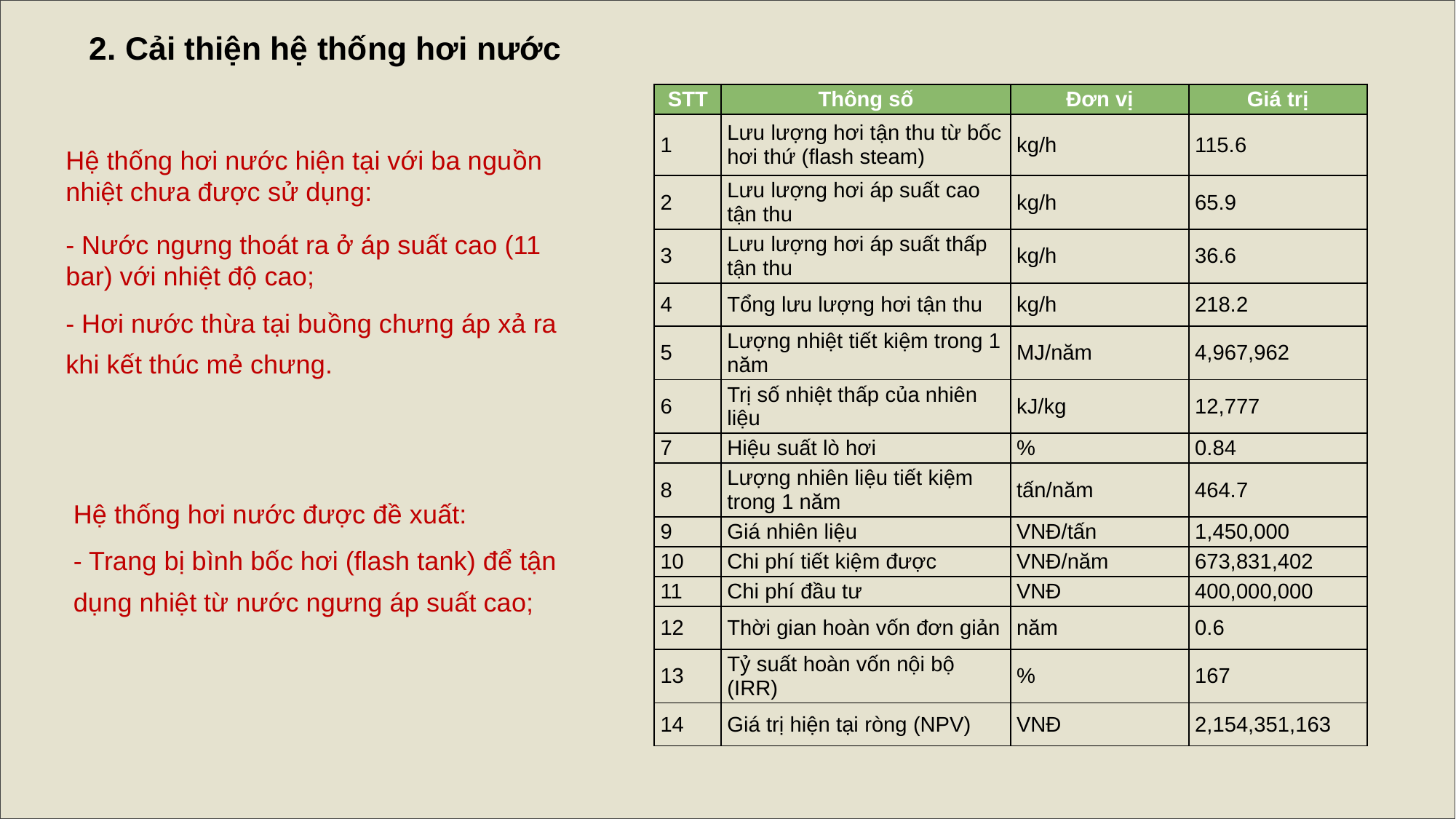

2. Cải thiện hệ thống hơi nước
| STT | Thông số | Đơn vị | Giá trị |
| --- | --- | --- | --- |
| 1 | Lưu lượng hơi tận thu từ bốc hơi thứ (flash steam) | kg/h | 115.6 |
| 2 | Lưu lượng hơi áp suất cao tận thu | kg/h | 65.9 |
| 3 | Lưu lượng hơi áp suất thấp tận thu | kg/h | 36.6 |
| 4 | Tổng lưu lượng hơi tận thu | kg/h | 218.2 |
| 5 | Lượng nhiệt tiết kiệm trong 1 năm | MJ/năm | 4,967,962 |
| 6 | Trị số nhiệt thấp của nhiên liệu | kJ/kg | 12,777 |
| 7 | Hiệu suất lò hơi | % | 0.84 |
| 8 | Lượng nhiên liệu tiết kiệm trong 1 năm | tấn/năm | 464.7 |
| 9 | Giá nhiên liệu | VNĐ/tấn | 1,450,000 |
| 10 | Chi phí tiết kiệm được | VNĐ/năm | 673,831,402 |
| 11 | Chi phí đầu tư | VNĐ | 400,000,000 |
| 12 | Thời gian hoàn vốn đơn giản | năm | 0.6 |
| 13 | Tỷ suất hoàn vốn nội bộ (IRR) | % | 167 |
| 14 | Giá trị hiện tại ròng (NPV) | VNĐ | 2,154,351,163 |
Hệ thống hơi nước hiện tại với ba nguồn nhiệt chưa được sử dụng:
- Nước ngưng thoát ra ở áp suất cao (11 bar) với nhiệt độ cao;
- Hơi nước thừa tại buồng chưng áp xả ra khi kết thúc mẻ chưng.
Hệ thống hơi nước được đề xuất:
- Trang bị bình bốc hơi (flash tank) để tận dụng nhiệt từ nước ngưng áp suất cao;